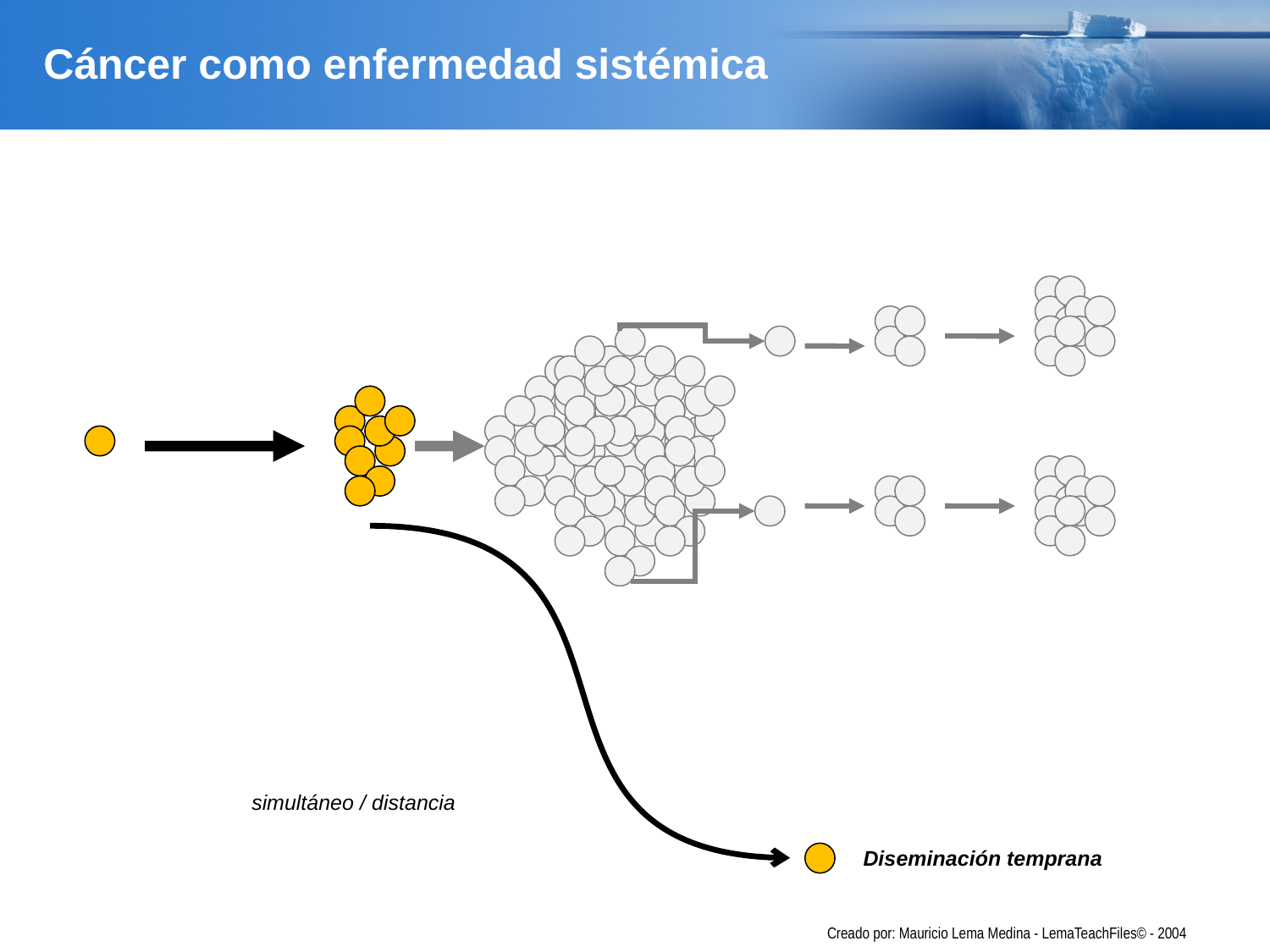

# Cáncer como enfermedad sistémica

simultáneo / distancia
Diseminación temprana

Creado por: Mauricio Lema Medina - LemaTeachFiles© - 2004